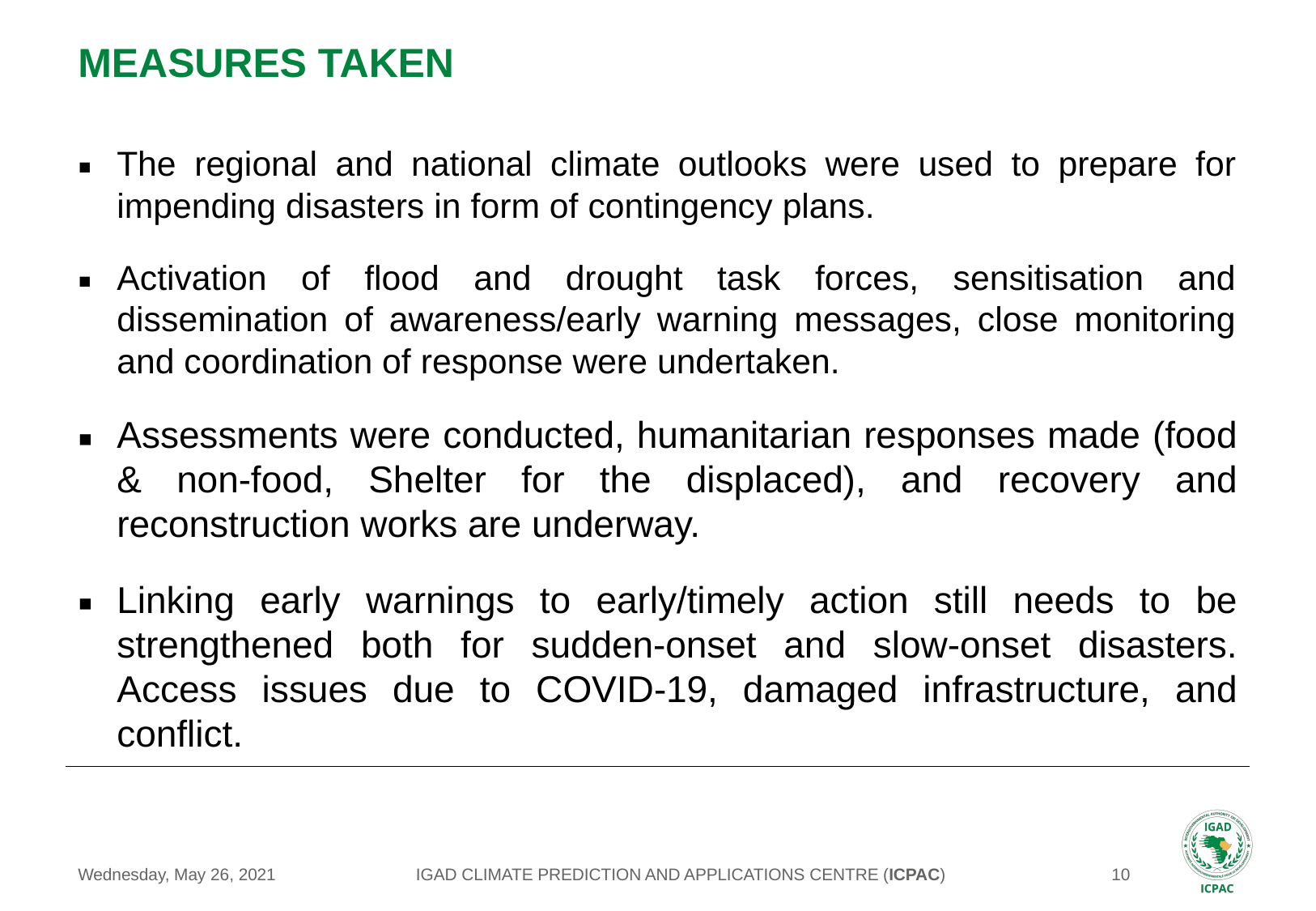

# MEASURES TAKEN
The regional and national climate outlooks were used to prepare for impending disasters in form of contingency plans.
Activation of flood and drought task forces, sensitisation and dissemination of awareness/early warning messages, close monitoring and coordination of response were undertaken.
Assessments were conducted, humanitarian responses made (food & non-food, Shelter for the displaced), and recovery and reconstruction works are underway.
Linking early warnings to early/timely action still needs to be strengthened both for sudden-onset and slow-onset disasters. Access issues due to COVID-19, damaged infrastructure, and conflict.
IGAD CLIMATE PREDICTION AND APPLICATIONS CENTRE (ICPAC)
Wednesday, May 26, 2021
10